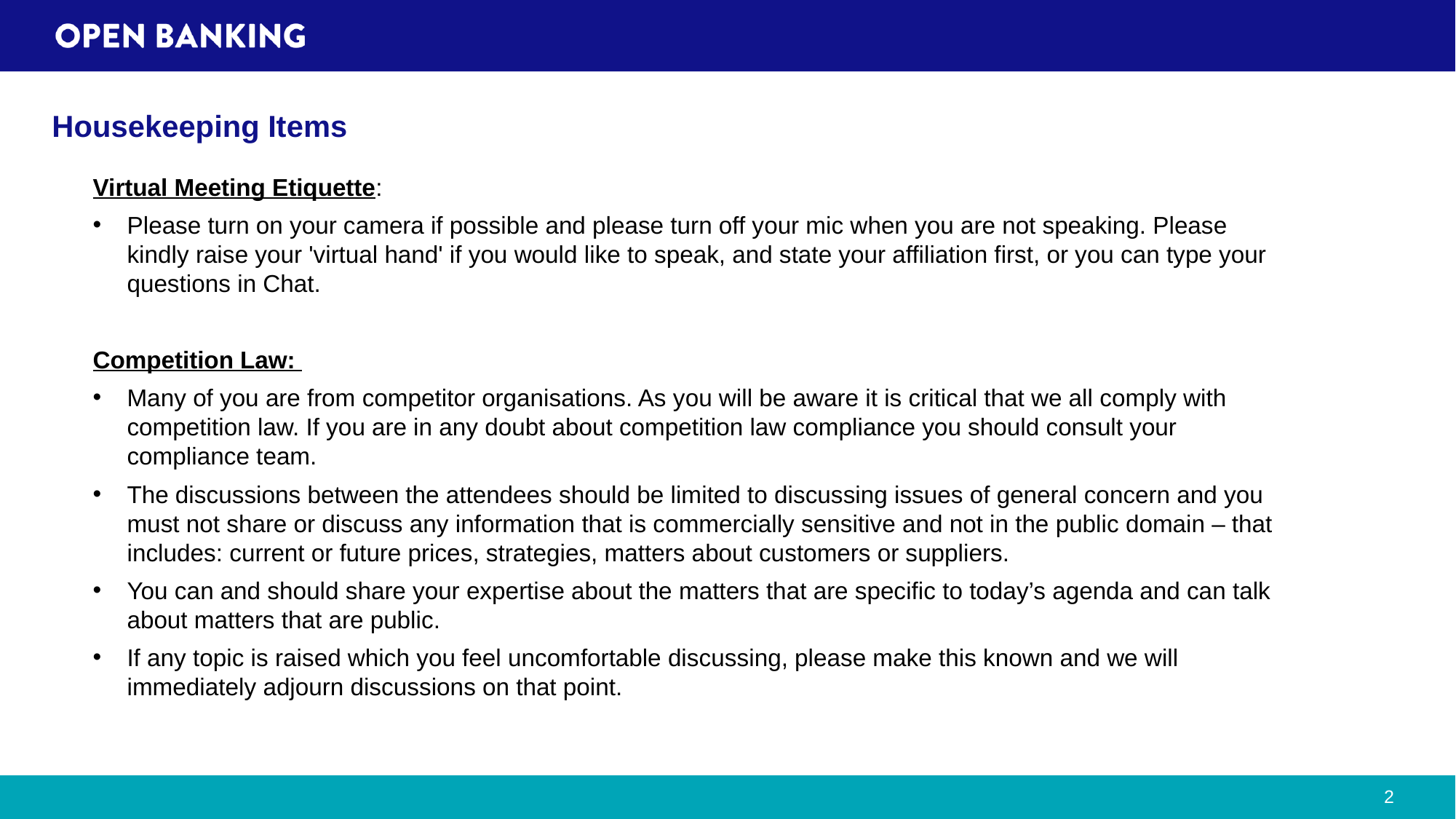

# Housekeeping Items
Virtual Meeting Etiquette:
Please turn on your camera if possible and please turn off your mic when you are not speaking. Please kindly raise your 'virtual hand' if you would like to speak, and state your affiliation first, or you can type your questions in Chat.

Competition Law:
Many of you are from competitor organisations. As you will be aware it is critical that we all comply with competition law. If you are in any doubt about competition law compliance you should consult your compliance team.
The discussions between the attendees should be limited to discussing issues of general concern and you must not share or discuss any information that is commercially sensitive and not in the public domain – that includes: current or future prices, strategies, matters about customers or suppliers.
You can and should share your expertise about the matters that are specific to today’s agenda and can talk about matters that are public.
If any topic is raised which you feel uncomfortable discussing, please make this known and we will immediately adjourn discussions on that point.
2